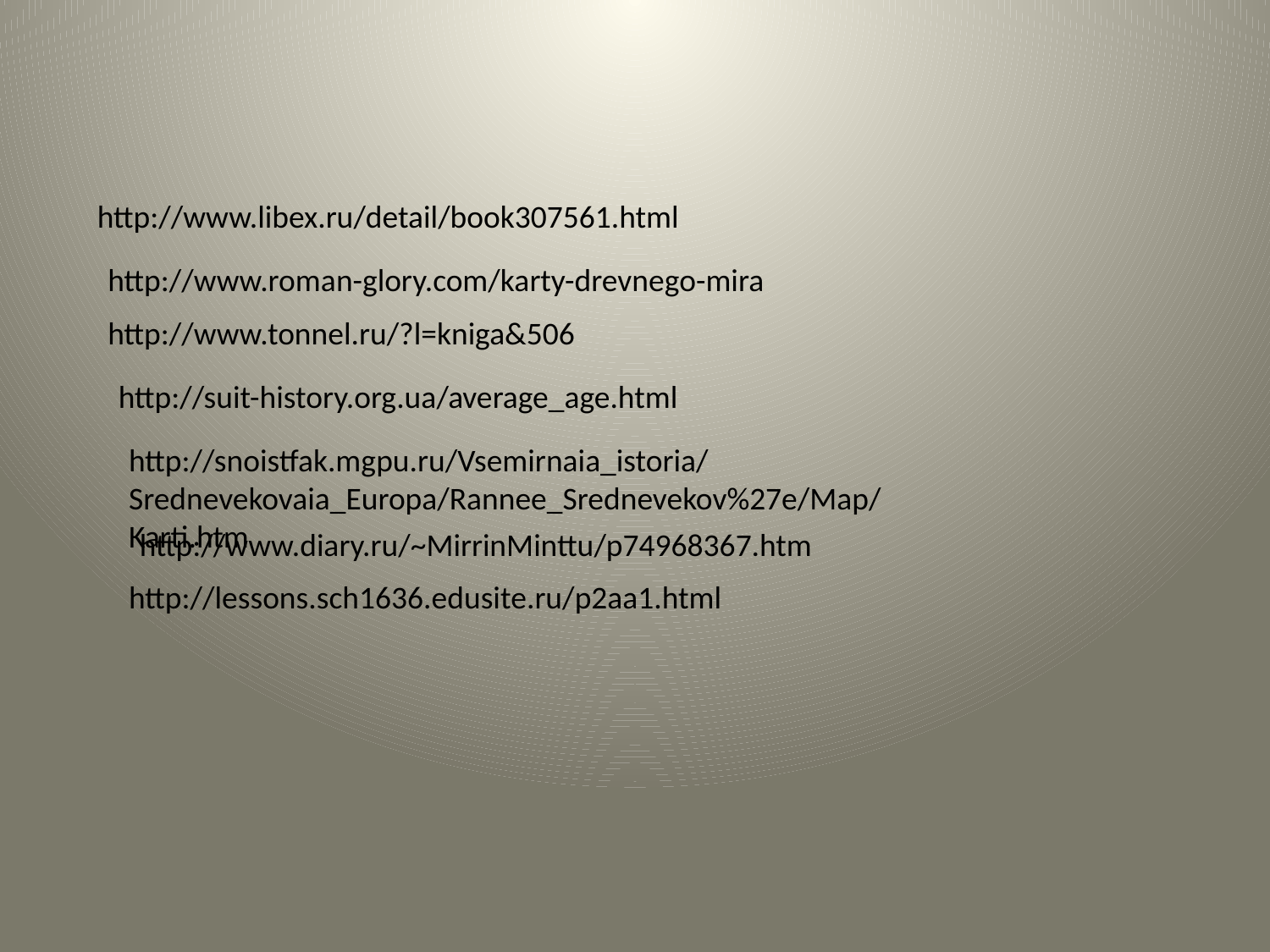

http://www.libex.ru/detail/book307561.html
http://www.roman-glory.com/karty-drevnego-mira
http://www.tonnel.ru/?l=kniga&506
http://suit-history.org.ua/average_age.html
http://snoistfak.mgpu.ru/Vsemirnaia_istoria/Srednevekovaia_Europa/Rannee_Srednevekov%27e/Map/Karti.htm
http://www.diary.ru/~MirrinMinttu/p74968367.htm
http://lessons.sch1636.edusite.ru/p2aa1.html